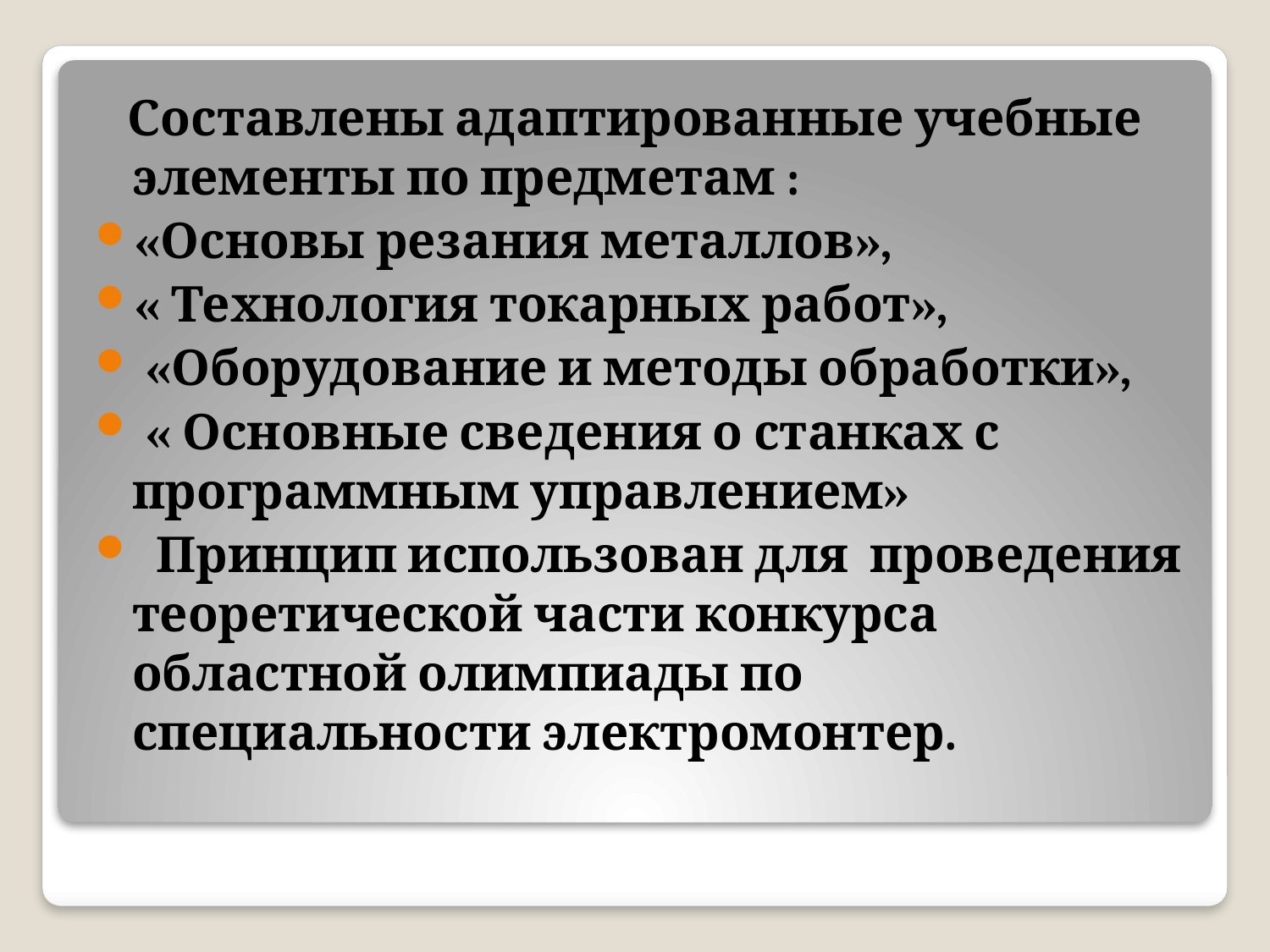

Составлены адаптированные учебные элементы по предметам :
«Основы резания металлов»,
« Технология токарных работ»,
 «Оборудование и методы обработки»,
 « Основные сведения о станках с программным управлением»
  Принцип использован для  проведения теоретической части конкурса  областной олимпиады по специальности электромонтер.

#